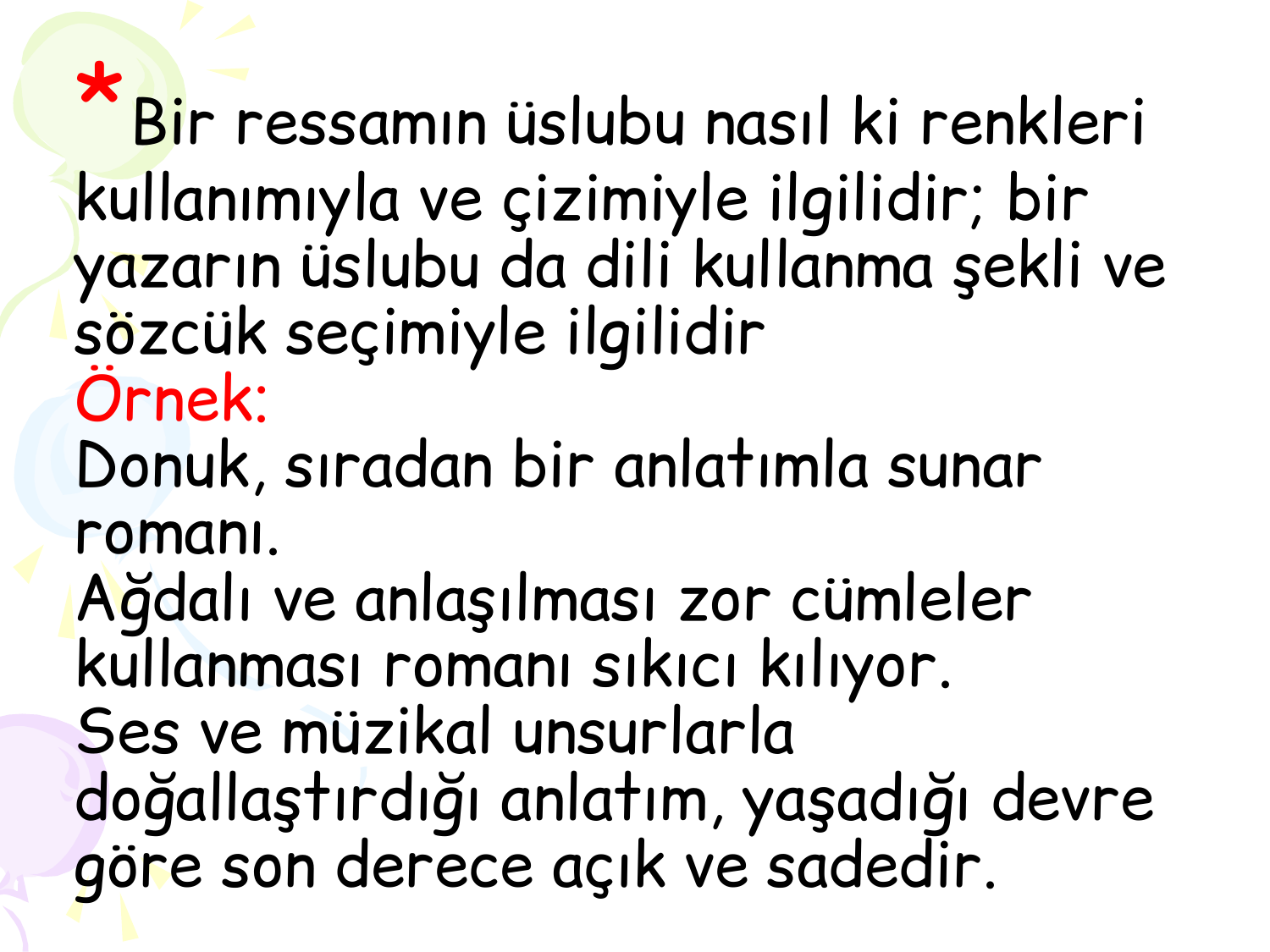

# *Bir ressamın üslubu nasıl ki renkleri kullanımıyla ve çizimiyle ilgilidir; bir yazarın üslubu da dili kullanma şekli ve sözcük seçimiyle ilgilidir Örnek: Donuk, sıradan bir anlatımla sunar romanı. Ağdalı ve anlaşılması zor cümleler kullanması romanı sıkıcı kılıyor. Ses ve müzikal unsurlarla doğallaştırdığı anlatım, yaşadığı devre göre son derece açık ve sadedir.